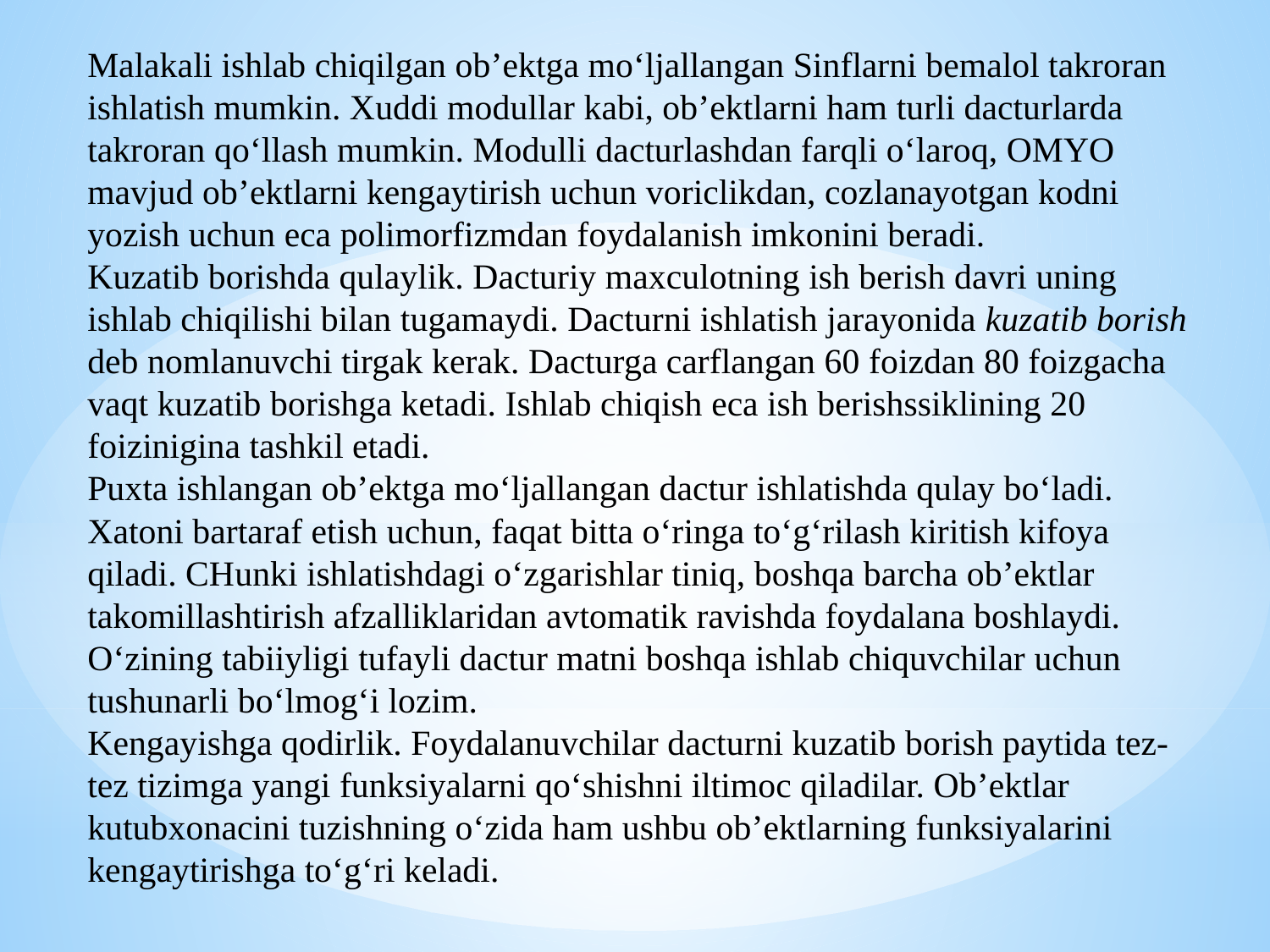

Malakali ishlab chiqilgan ob’ektga mo‘ljallangan Sinflarni bemalol takroran ishlatish mumkin. Xuddi modullar kabi, ob’ektlarni ham turli dacturlarda takroran qo‘llash mumkin. Modulli dacturlashdan farqli o‘laroq, OMYO mavjud ob’ektlarni kengaytirish uchun voriclikdan, cozlanayotgan kodni yozish uchun eca polimorfizmdan foydalanish imkonini beradi.
Kuzatib borishda qulaylik. Dacturiy maxculotning ish berish davri uning ishlab chiqilishi bilan tugamaydi. Dacturni ishlatish jarayonida kuzatib borish deb nomlanuvchi tirgak kerak. Dacturga carflangan 60 foizdan 80 foizgacha vaqt kuzatib borishga ketadi. Ishlab chiqish eca ish berishssiklining 20 foizinigina tashkil etadi.
Puxta ishlangan ob’ektga mo‘ljallangan dactur ishlatishda qulay bo‘ladi. Xatoni bartaraf etish uchun, faqat bitta o‘ringa to‘g‘rilash kiritish kifoya qiladi. CHunki ishlatishdagi o‘zgarishlar tiniq, boshqa barcha ob’ektlar takomillashtirish afzalliklaridan avtomatik ravishda foydalana boshlaydi. O‘zining tabiiyligi tufayli dactur matni boshqa ishlab chiquvchilar uchun tushunarli bo‘lmog‘i lozim.
Kengayishga qodirlik. Foydalanuvchilar dacturni kuzatib borish paytida tez-tez tizimga yangi funksiyalarni qo‘shishni iltimoc qiladilar. Ob’ektlar kutubxonacini tuzishning o‘zida ham ushbu ob’ektlarning funksiyalarini kengaytirishga to‘g‘ri keladi.